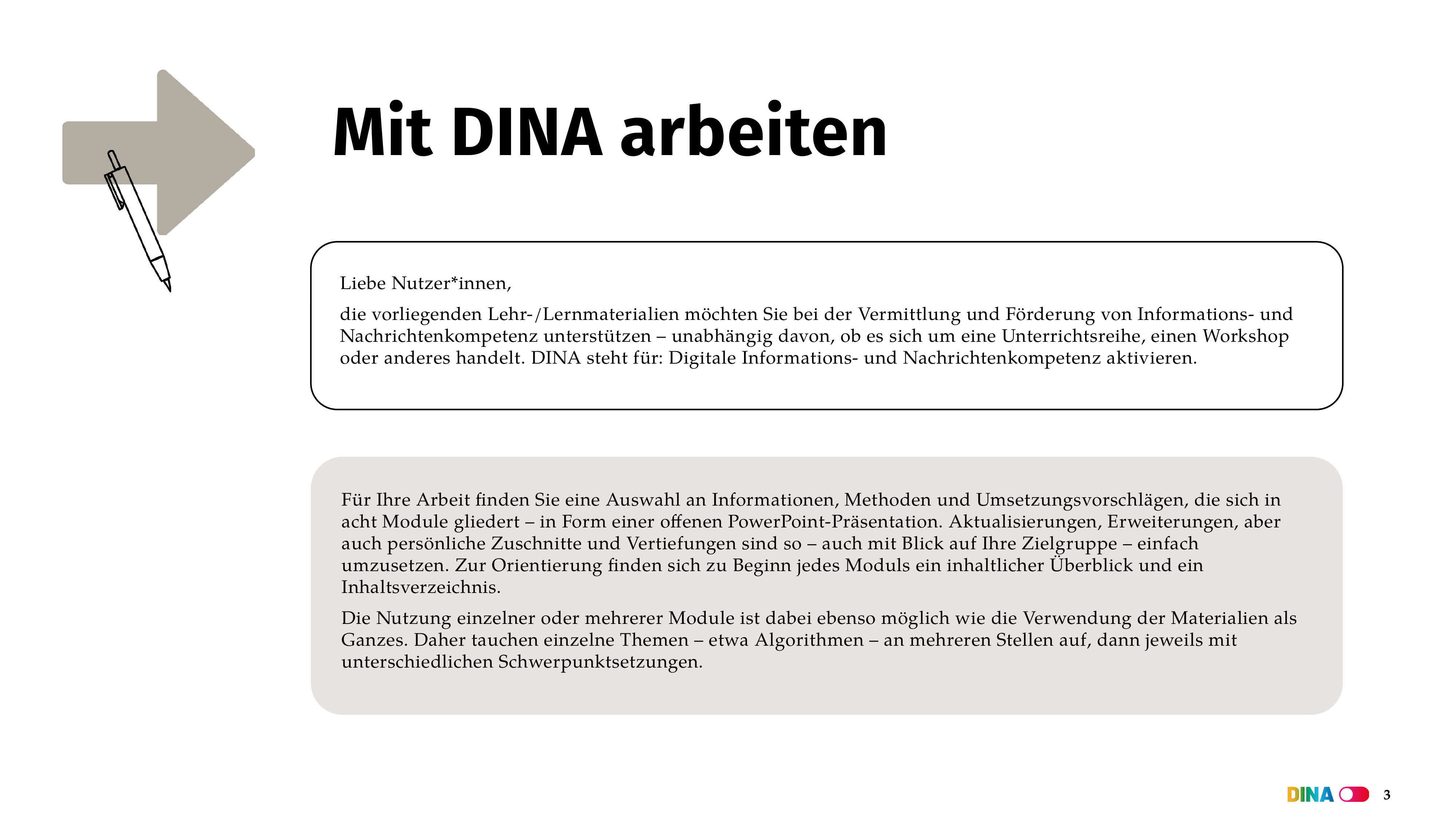

# Mit DINA arbeiten
Liebe Nutzer*innen,
die vorliegenden Lehr-/Lernmaterialien möchten Sie bei der Vermittlung und Förderung von Informations- und Nachrichtenkompetenz unterstützen – unabhängig davon, ob es sich um eine Unterrichtsreihe, einen Workshop oder anderes handelt. DINA steht für: Digitale Informations- und Nachrichtenkompetenz aktivieren.
Für Ihre Arbeit finden Sie eine Auswahl an Informationen, Methoden und Umsetzungsvorschlägen, die sich in acht Module gliedert – in Form einer offenen PowerPoint-Präsentation. Aktualisierungen, Erweiterungen, aber auch persönliche Zuschnitte und Vertiefungen sind so – auch mit Blick auf Ihre Zielgruppe – einfach umzusetzen. Zur Orientierung finden sich zu Beginn jedes Moduls ein inhaltlicher Überblick und ein Inhaltsverzeichnis.
Die Nutzung einzelner oder mehrerer Module ist dabei ebenso möglich wie die Verwendung der Materialien als Ganzes. Daher tauchen einzelne Themen – etwa Algorithmen – an mehreren Stellen auf, dann jeweils mit unterschiedlichen Schwerpunktsetzungen.
3